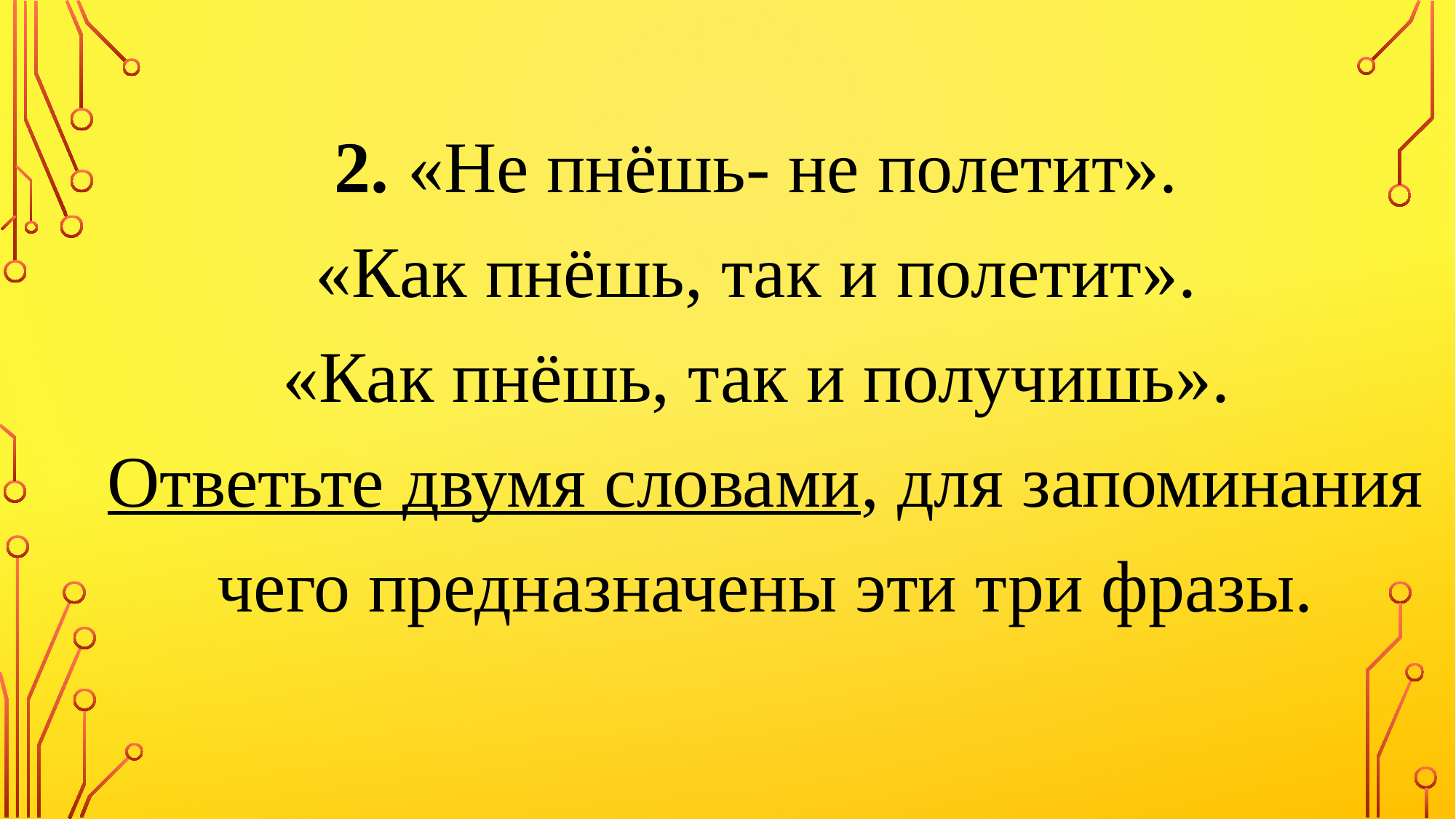

2. «Не пнёшь- не полетит».
«Как пнёшь, так и полетит».
«Как пнёшь, так и получишь».
Ответьте двумя словами, для запоминания чего предназначены эти три фразы.